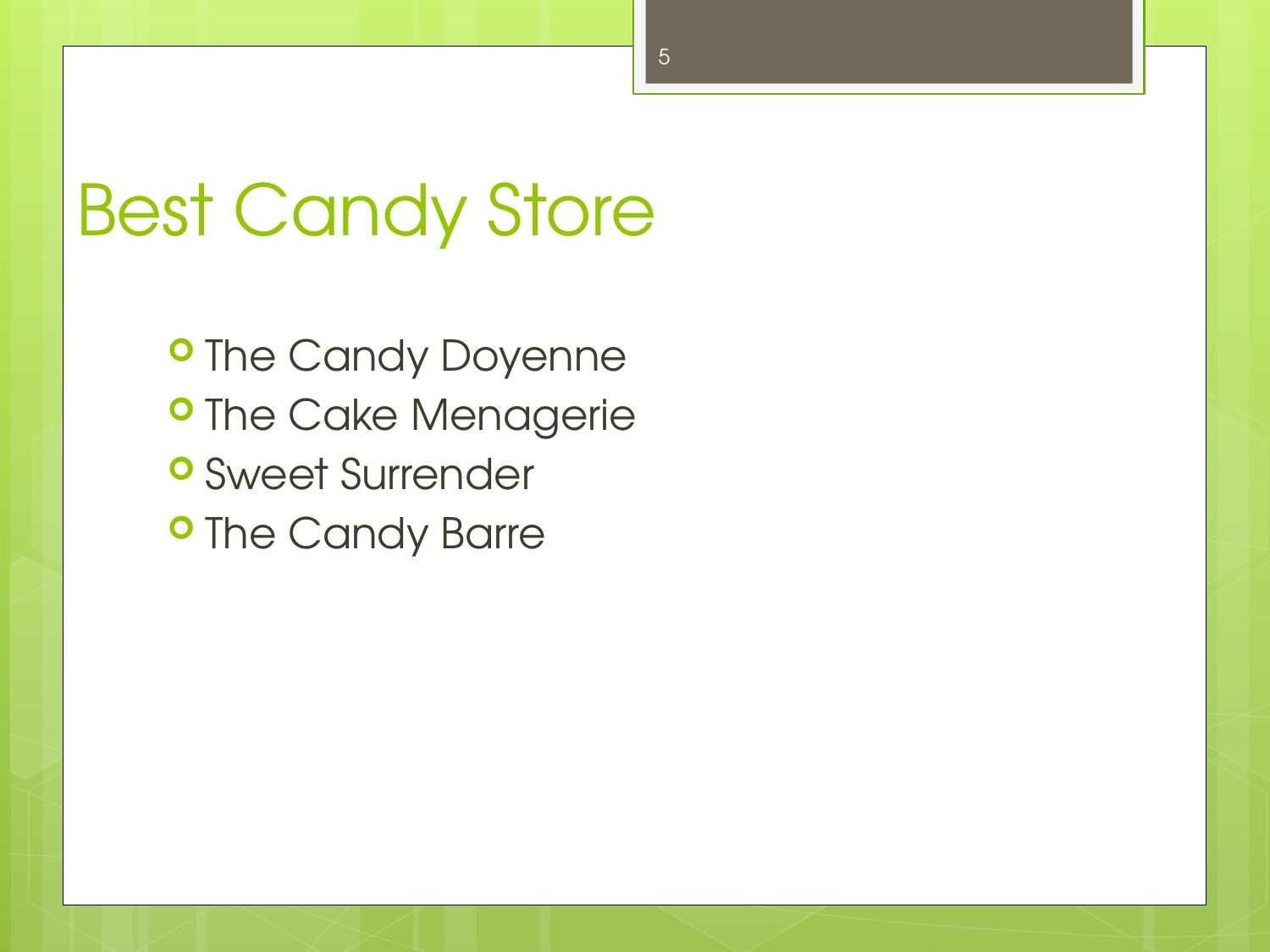

5
# Best Candy Store
The Candy Doyenne
The Cake Menagerie
Sweet Surrender
The Candy Barre